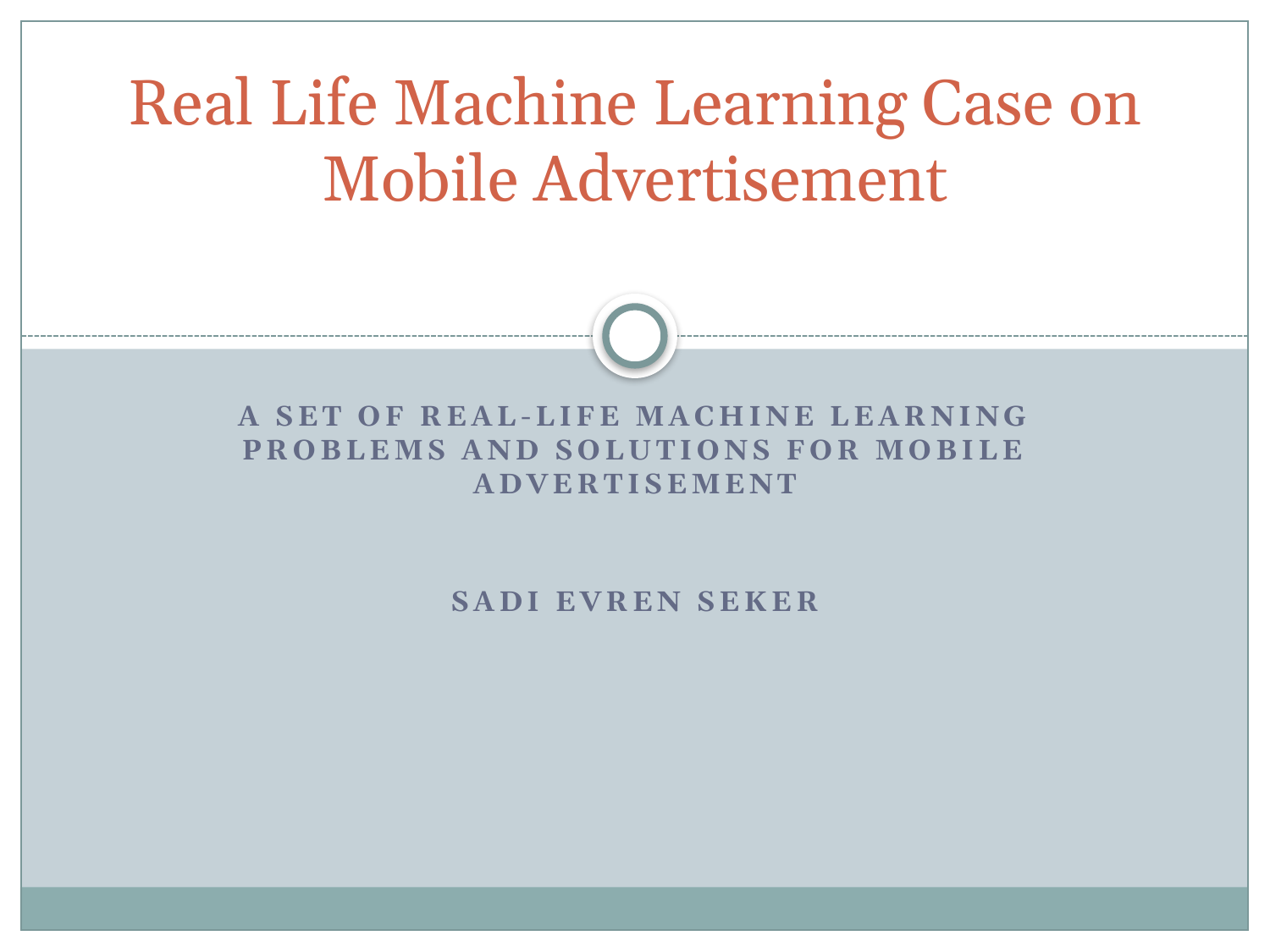

# Real Life Machine Learning Case on Mobile Advertisement
A Set of Real-life Machine Learning Problems and Solutions for Mobile Advertisement

Sadi Evren SEKER